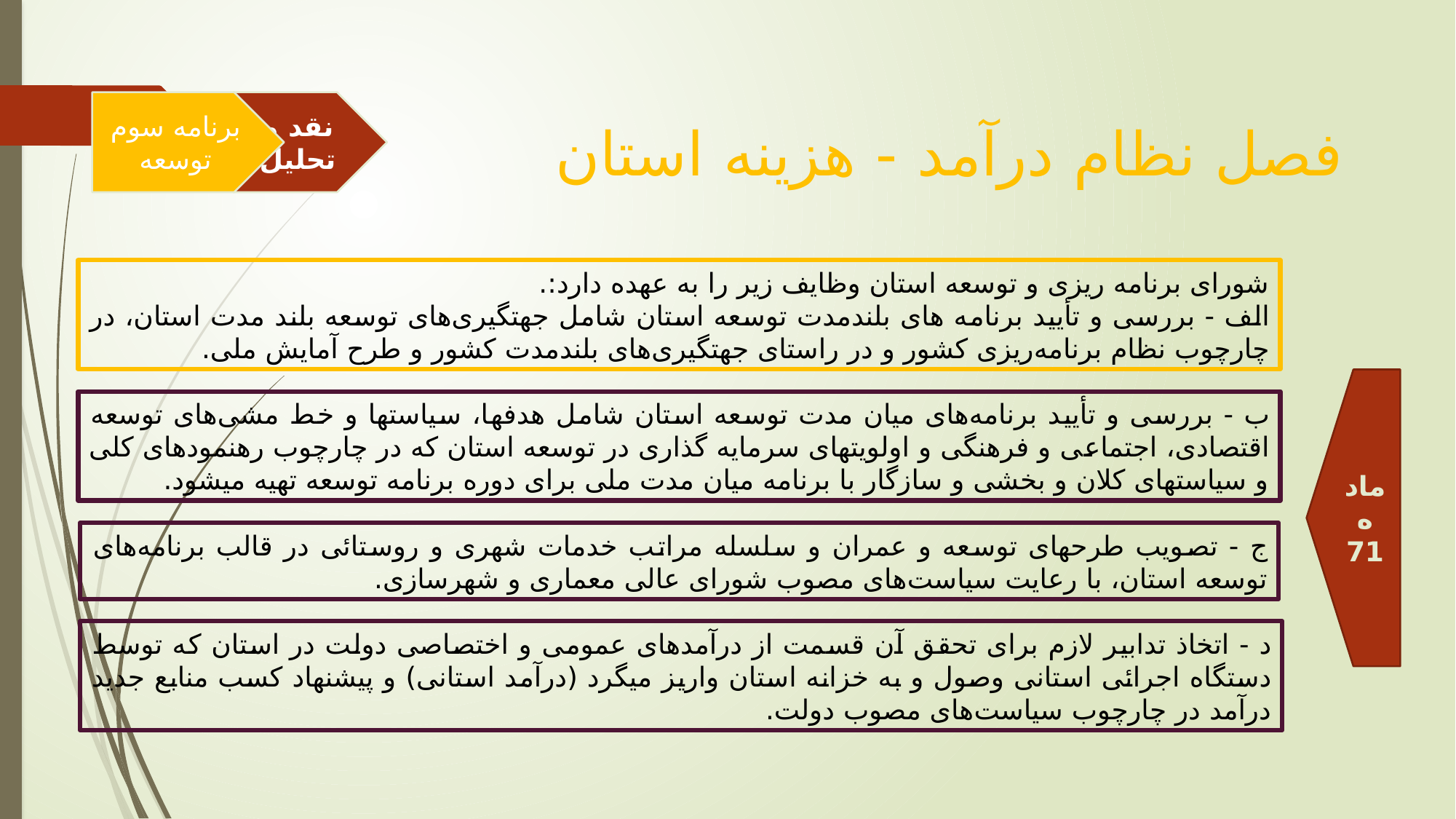

برنامه سوم توسعه
نقد و تحلیل
فصل نظام درآمد - هزینه استان
شورای برنامه ریزی و توسعه استان وظایف زیر را به عهده دارد:.
الف - بررسی و تأیید برنامه های بلندمدت توسعه استان شامل جهتگیری‌های توسعه بلند مدت استان، در چارچوب نظام برنامه‌ریزی کشور و در راستای جهتگیری‌های بلندمدت کشور و طرح آمایش ملی.
ماده 71
ب - بررسی و تأیید برنامه‌های میان مدت توسعه استان شامل هدفها، سیاستها و خط مشی‌های توسعه اقتصادی، اجتماعی و فرهنگی و اولویتهای سرمایه گذاری در توسعه استان که در چارچوب رهنمودهای کلی و سیاستهای کلان و بخشی و سازگار با برنامه میان مدت ملی برای دوره برنامه توسعه تهیه میشود.
ج - تصویب طرحهای توسعه و عمران و سلسله مراتب خدمات شهری و روستائی در قالب برنامه‌های توسعه استان، با رعایت سیاست‌های مصوب شورای عالی معماری و شهرسازی.
د - اتخاذ تدابیر لازم برای تحقق آن قسمت از درآمدهای عمومی و اختصاصی دولت در استان که توسط دستگاه اجرائی استانی وصول و به خزانه استان واریز میگرد (درآمد استانی) و پیشنهاد کسب منابع جدید درآمد در چارچوب سیاست‌های مصوب دولت.